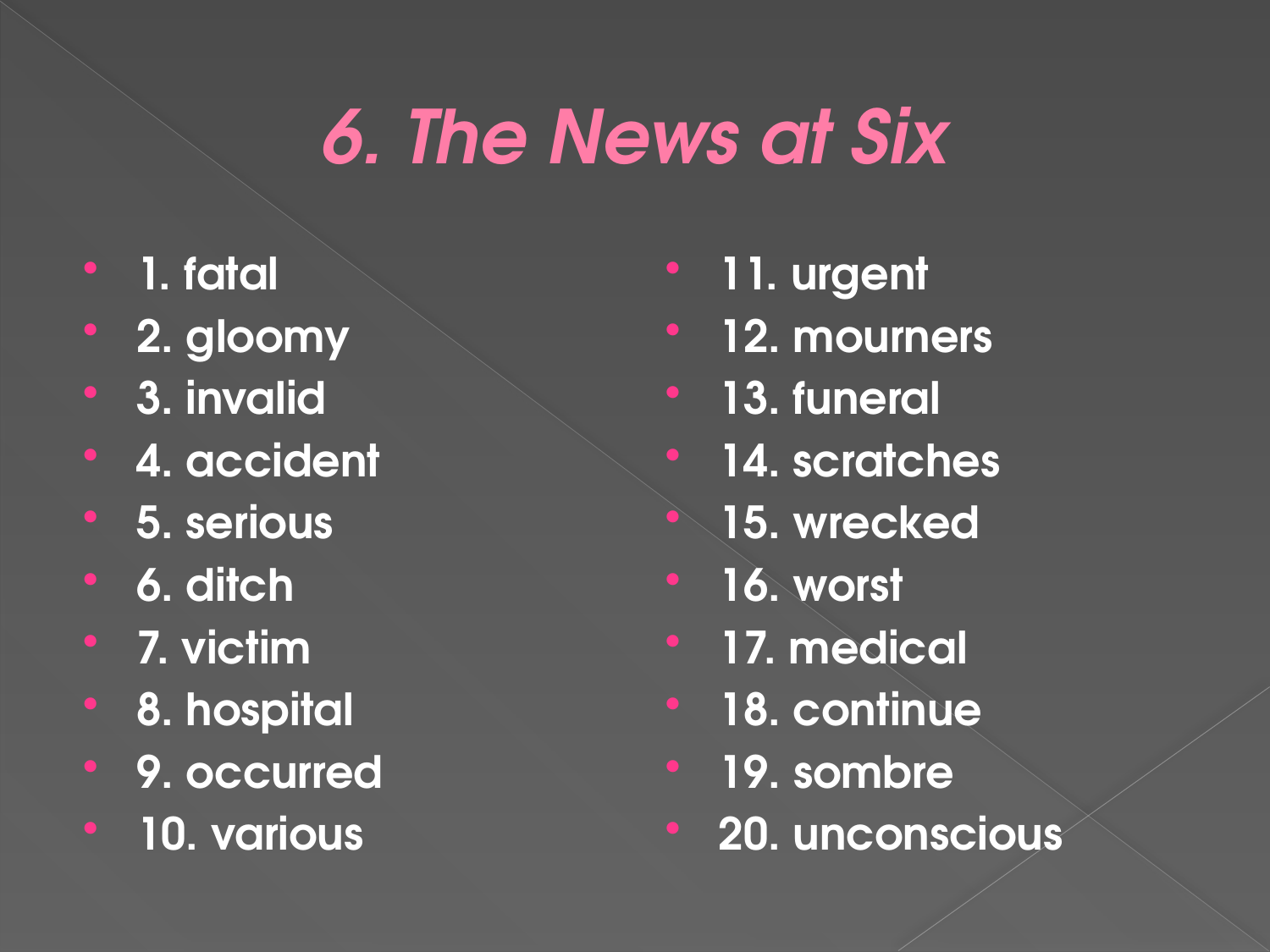

# 6. The News at Six
1. fatal
2. gloomy
3. invalid
4. accident
5. serious
6. ditch
7. victim
8. hospital
9. occurred
10. various
11. urgent
12. mourners
13. funeral
14. scratches
15. wrecked
16. worst
17. medical
18. continue
19. sombre
20. unconscious